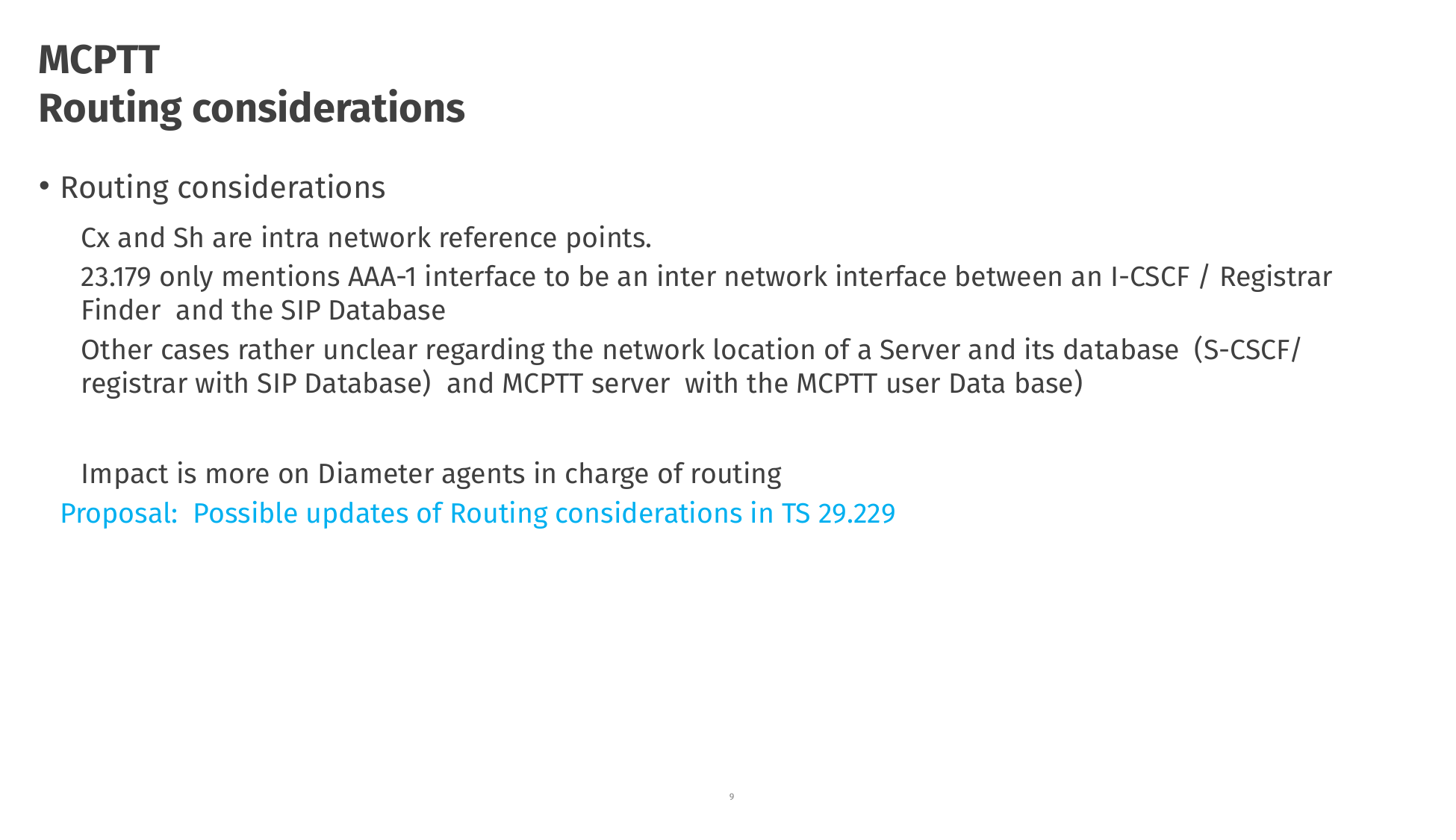

# MCPTT Routing considerations
Routing considerations
Cx and Sh are intra network reference points.
23.179 only mentions AAA-1 interface to be an inter network interface between an I-CSCF / Registrar Finder  and the SIP Database
Other cases rather unclear regarding the network location of a Server and its database  (S-CSCF/ registrar with SIP Database)  and MCPTT server  with the MCPTT user Data base)

Impact is more on Diameter agents in charge of routing
Proposal:  Possible updates of Routing considerations in TS 29.229